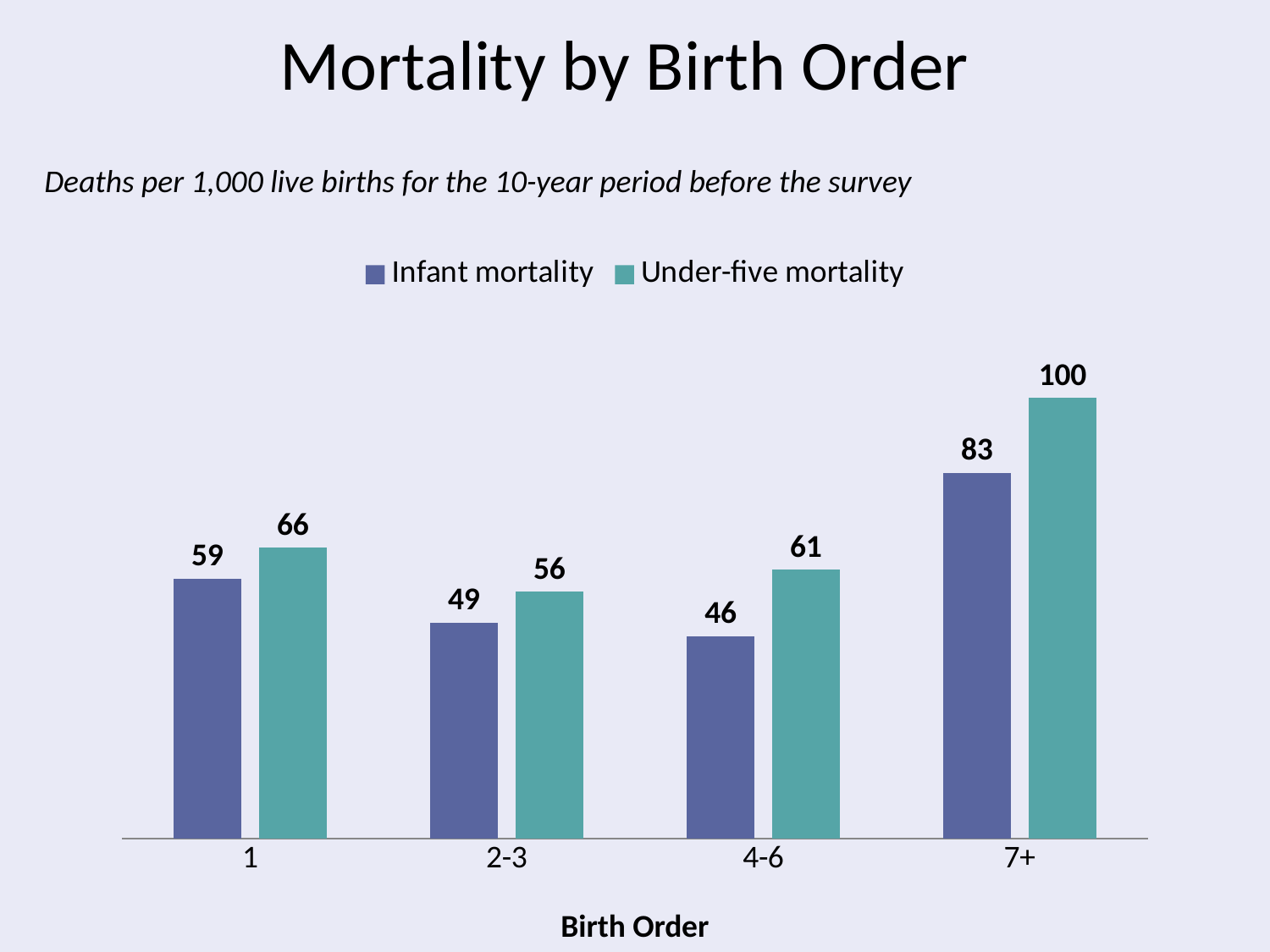

# Mortality by Birth Order
Deaths per 1,000 live births for the 10-year period before the survey

### Chart

| Category | Infant mortality | Under-five mortality |
|---|---|---|
| 1 | 59.0 | 66.0 |
| 2-3 | 49.0 | 56.0 |
| 4-6 | 46.0 | 61.0 |
| 7+ | 83.0 | 100.0 |
Birth Order